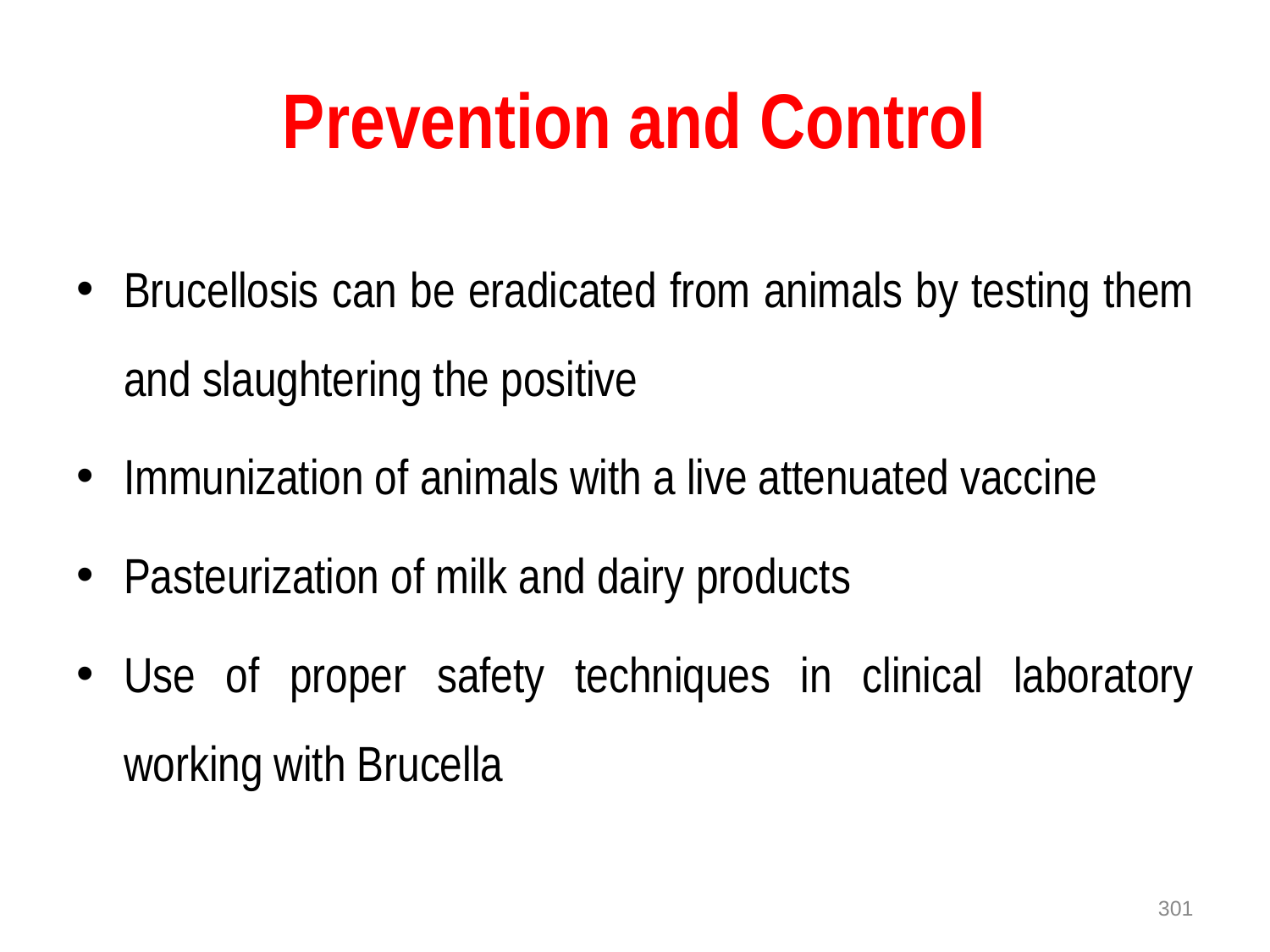

# Prevention and Control
Brucellosis can be eradicated from animals by testing them and slaughtering the positive
Immunization of animals with a live attenuated vaccine
Pasteurization of milk and dairy products
Use of proper safety techniques in clinical laboratory working with Brucella

301